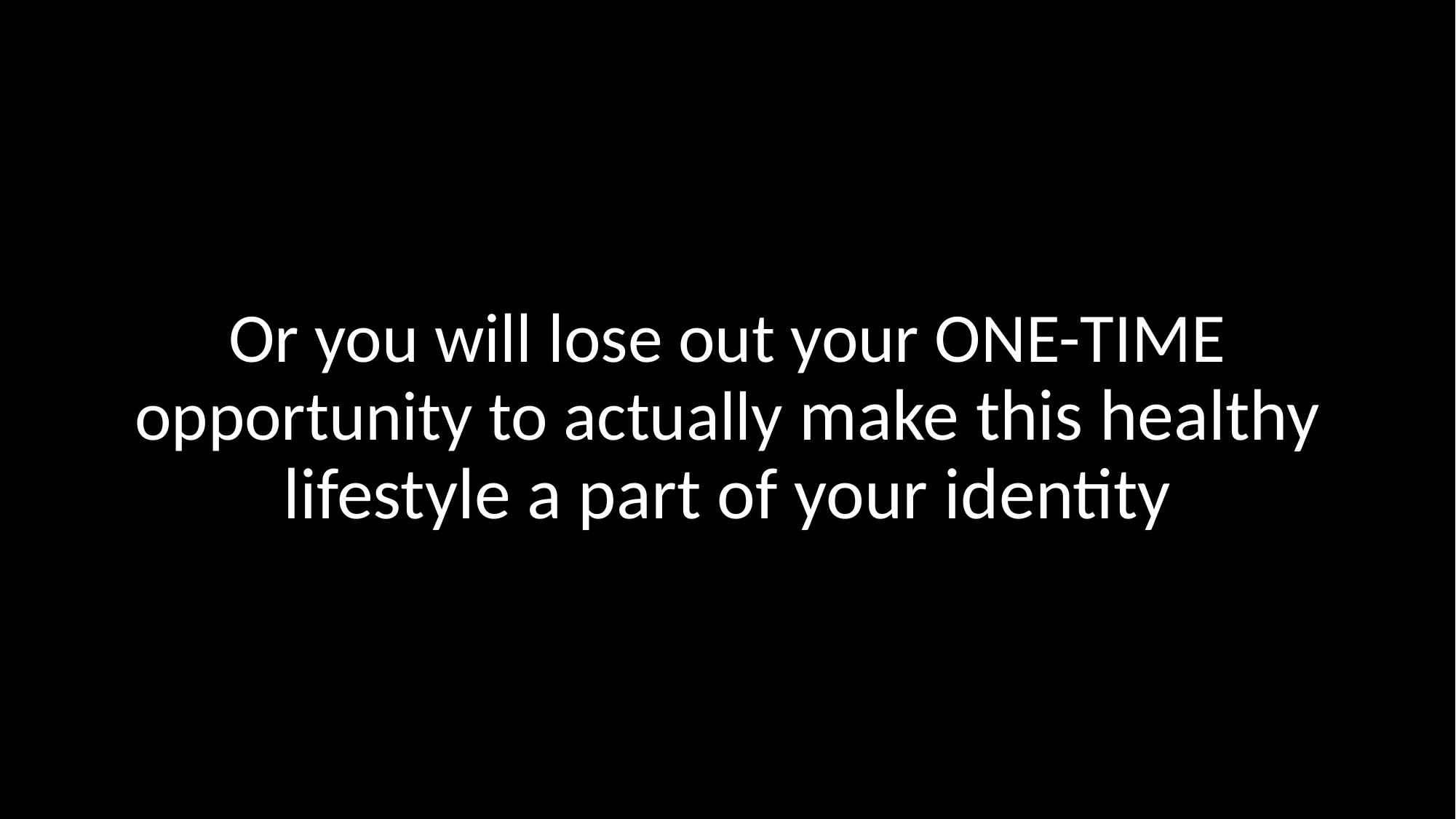

Or you will lose out your ONE-TIME opportunity to actually make this healthy lifestyle a part of your identity